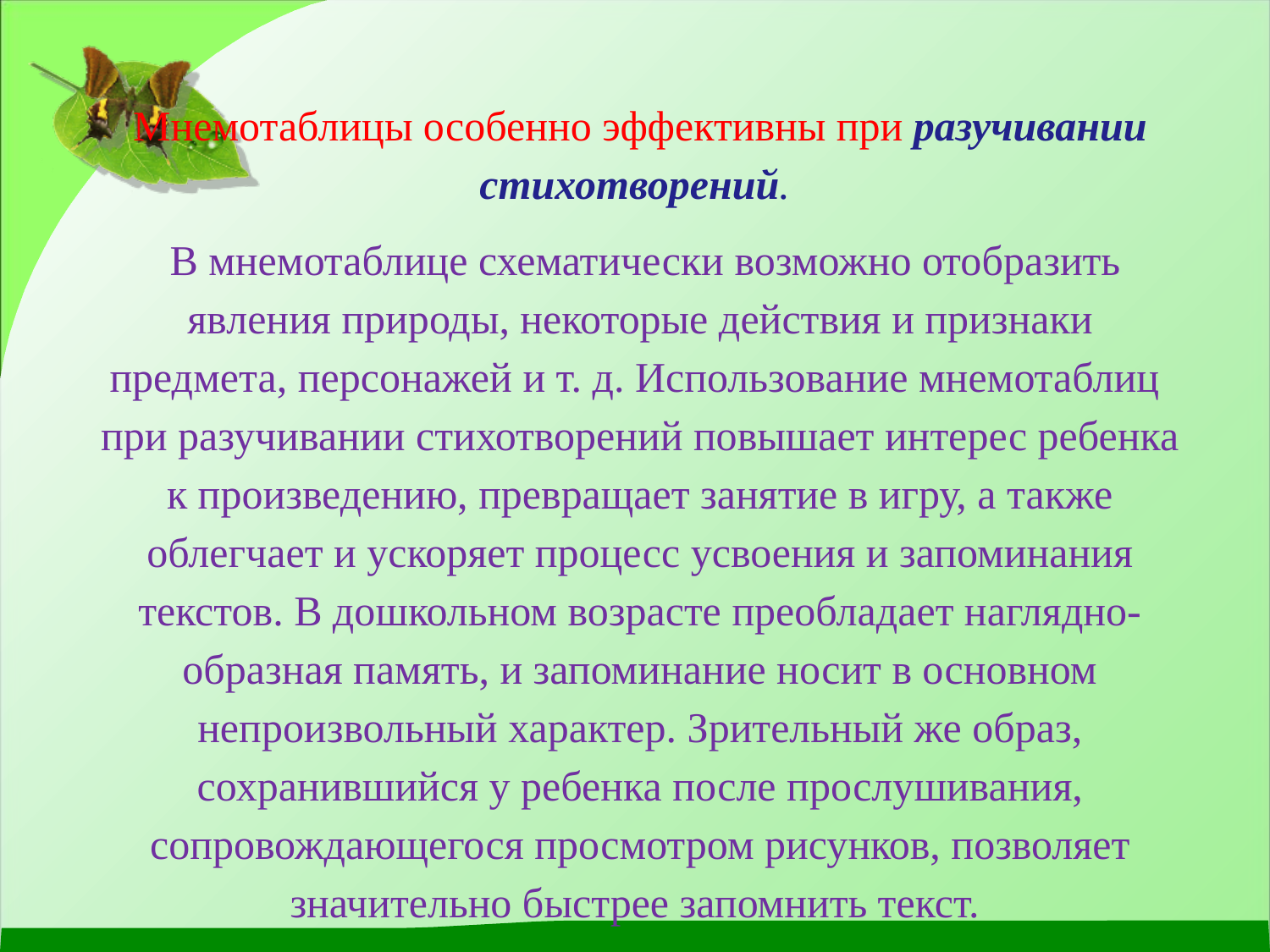

Мнемотаблицы особенно эффективны при разучивании стихотворений.
 В мнемотаблице схематически возможно отобразить явления природы, некоторые действия и признаки предмета, персонажей и т. д. Использование мнемотаблиц  при разучивании стихотворений повышает интерес ребенка к произведению, превращает занятие в игру, а также облегчает и ускоряет процесс усвоения и запоминания текстов. В дошкольном возрасте преобладает наглядно-образная память, и запоминание носит в основном непроизвольный характер. Зрительный же образ, сохранившийся у ребенка после прослушивания, сопровождающегося просмотром рисунков, позволяет значительно быстрее запомнить текст.